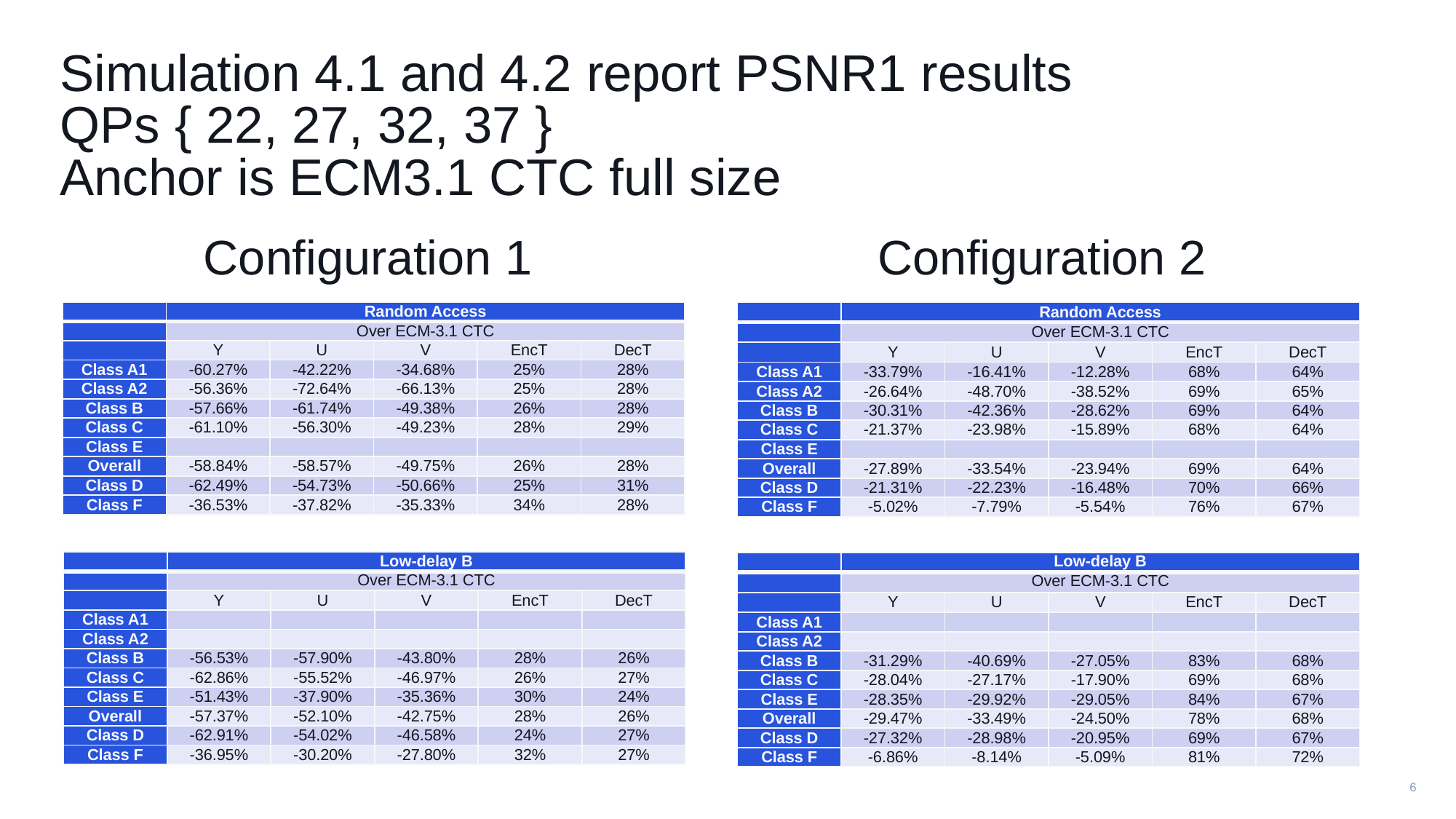

# Simulation 4.1 and 4.2 report PSNR1 results QPs { 22, 27, 32, 37 } Anchor is ECM3.1 CTC full size
Configuration 1
Configuration 2
|  | Random Access |  |  |  |  |
| --- | --- | --- | --- | --- | --- |
|  | Over ECM-3.1 CTC |  |  |  |  |
|  | Y | U | V | EncT | DecT |
| Class A1 | -60.27% | -42.22% | -34.68% | 25% | 28% |
| Class A2 | -56.36% | -72.64% | -66.13% | 25% | 28% |
| Class B | -57.66% | -61.74% | -49.38% | 26% | 28% |
| Class C | -61.10% | -56.30% | -49.23% | 28% | 29% |
| Class E |  |  |  |  |  |
| Overall | -58.84% | -58.57% | -49.75% | 26% | 28% |
| Class D | -62.49% | -54.73% | -50.66% | 25% | 31% |
| Class F | -36.53% | -37.82% | -35.33% | 34% | 28% |
|  | Random Access |  |  |  |  |
| --- | --- | --- | --- | --- | --- |
|  | Over ECM-3.1 CTC |  |  |  |  |
|  | Y | U | V | EncT | DecT |
| Class A1 | -33.79% | -16.41% | -12.28% | 68% | 64% |
| Class A2 | -26.64% | -48.70% | -38.52% | 69% | 65% |
| Class B | -30.31% | -42.36% | -28.62% | 69% | 64% |
| Class C | -21.37% | -23.98% | -15.89% | 68% | 64% |
| Class E |  |  |  |  |  |
| Overall | -27.89% | -33.54% | -23.94% | 69% | 64% |
| Class D | -21.31% | -22.23% | -16.48% | 70% | 66% |
| Class F | -5.02% | -7.79% | -5.54% | 76% | 67% |
|  | Low-delay B |  |  |  |  |
| --- | --- | --- | --- | --- | --- |
|  | Over ECM-3.1 CTC |  |  |  |  |
|  | Y | U | V | EncT | DecT |
| Class A1 |  |  |  |  |  |
| Class A2 |  |  |  |  |  |
| Class B | -56.53% | -57.90% | -43.80% | 28% | 26% |
| Class C | -62.86% | -55.52% | -46.97% | 26% | 27% |
| Class E | -51.43% | -37.90% | -35.36% | 30% | 24% |
| Overall | -57.37% | -52.10% | -42.75% | 28% | 26% |
| Class D | -62.91% | -54.02% | -46.58% | 24% | 27% |
| Class F | -36.95% | -30.20% | -27.80% | 32% | 27% |
|  | Low-delay B |  |  |  |  |
| --- | --- | --- | --- | --- | --- |
|  | Over ECM-3.1 CTC |  |  |  |  |
|  | Y | U | V | EncT | DecT |
| Class A1 |  |  |  |  |  |
| Class A2 |  |  |  |  |  |
| Class B | -31.29% | -40.69% | -27.05% | 83% | 68% |
| Class C | -28.04% | -27.17% | -17.90% | 69% | 68% |
| Class E | -28.35% | -29.92% | -29.05% | 84% | 67% |
| Overall | -29.47% | -33.49% | -24.50% | 78% | 68% |
| Class D | -27.32% | -28.98% | -20.95% | 69% | 67% |
| Class F | -6.86% | -8.14% | -5.09% | 81% | 72% |